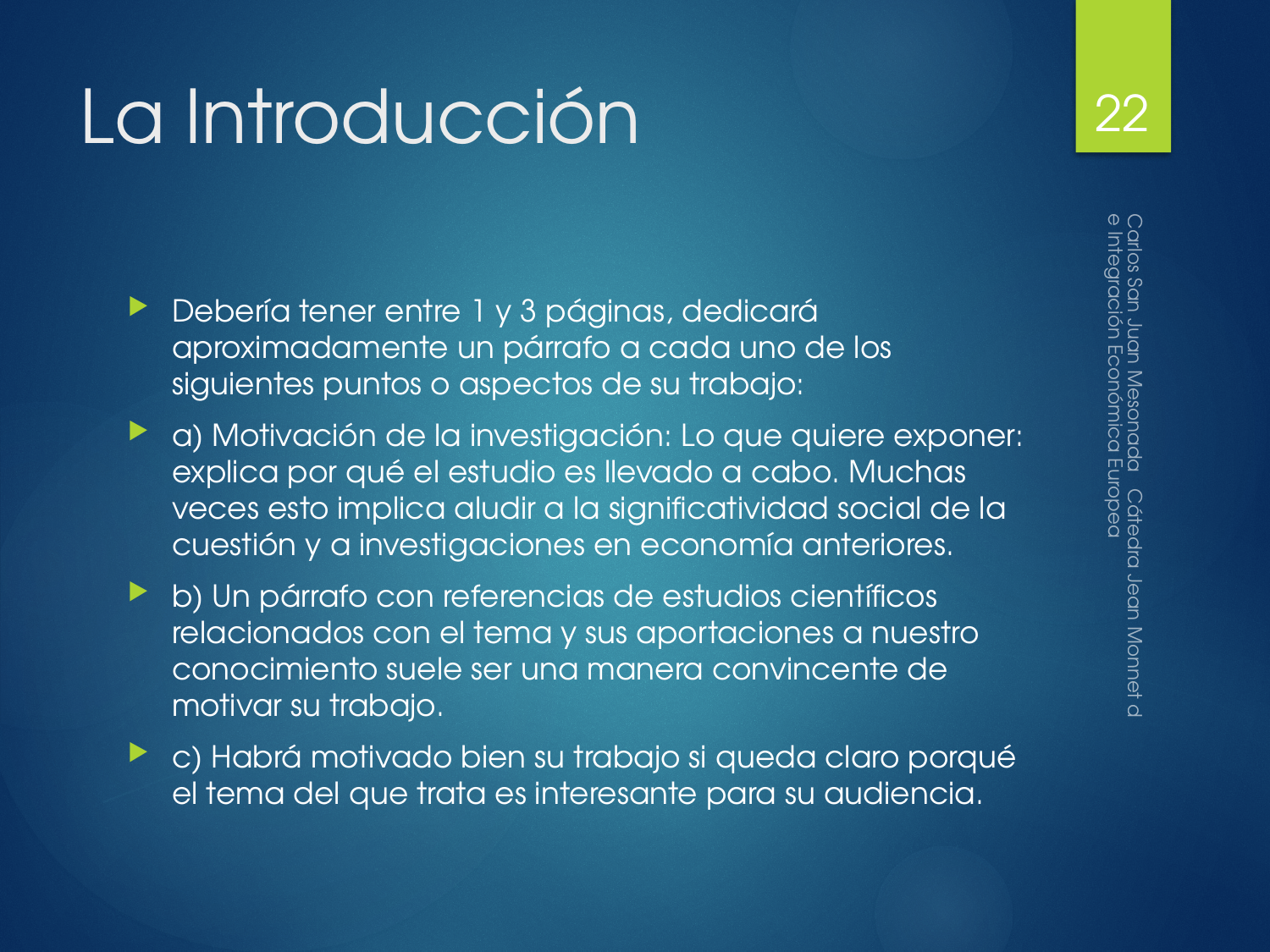

22
# La Introducción
Debería tener entre 1 y 3 páginas, dedicará aproximadamente un párrafo a cada uno de los siguientes puntos o aspectos de su trabajo:
a) Motivación de la investigación: Lo que quiere exponer: explica por qué el estudio es llevado a cabo. Muchas veces esto implica aludir a la significatividad social de la cuestión y a investigaciones en economía anteriores.
b) Un párrafo con referencias de estudios científicos relacionados con el tema y sus aportaciones a nuestro conocimiento suele ser una manera convincente de motivar su trabajo.
c) Habrá motivado bien su trabajo si queda claro porqué el tema del que trata es interesante para su audiencia.
Carlos San Juan Mesonada   Cátedra Jean Monnet de Integración Económica Europea